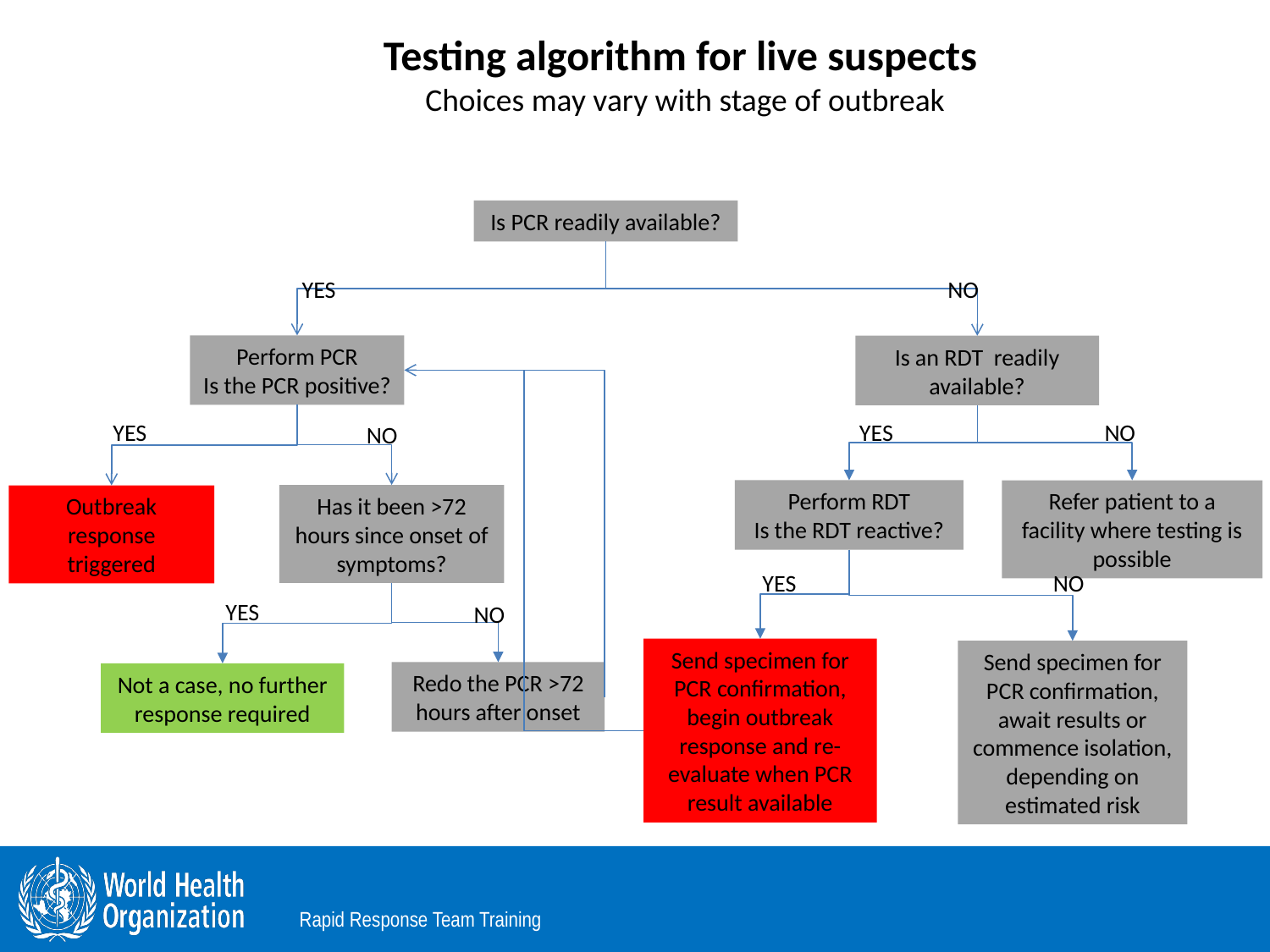

Testing algorithm for live suspects
Choices may vary with stage of outbreak
Is PCR readily available?
YES
NO
Perform PCR
Is the PCR positive?
Is an RDT  readily available?
YES
NO
YES
NO
Perform RDT
Is the RDT reactive?
Refer patient to a facility where testing is possible
Has it been >72 hours since onset of symptoms?
Outbreak response triggered
YES
NO
YES
NO
Send specimen for PCR confirmation, begin outbreak response and re-evaluate when PCR result available
Send specimen for PCR confirmation, await results or commence isolation, depending on estimated risk
Redo the PCR >72 hours after onset
Not a case, no further response required